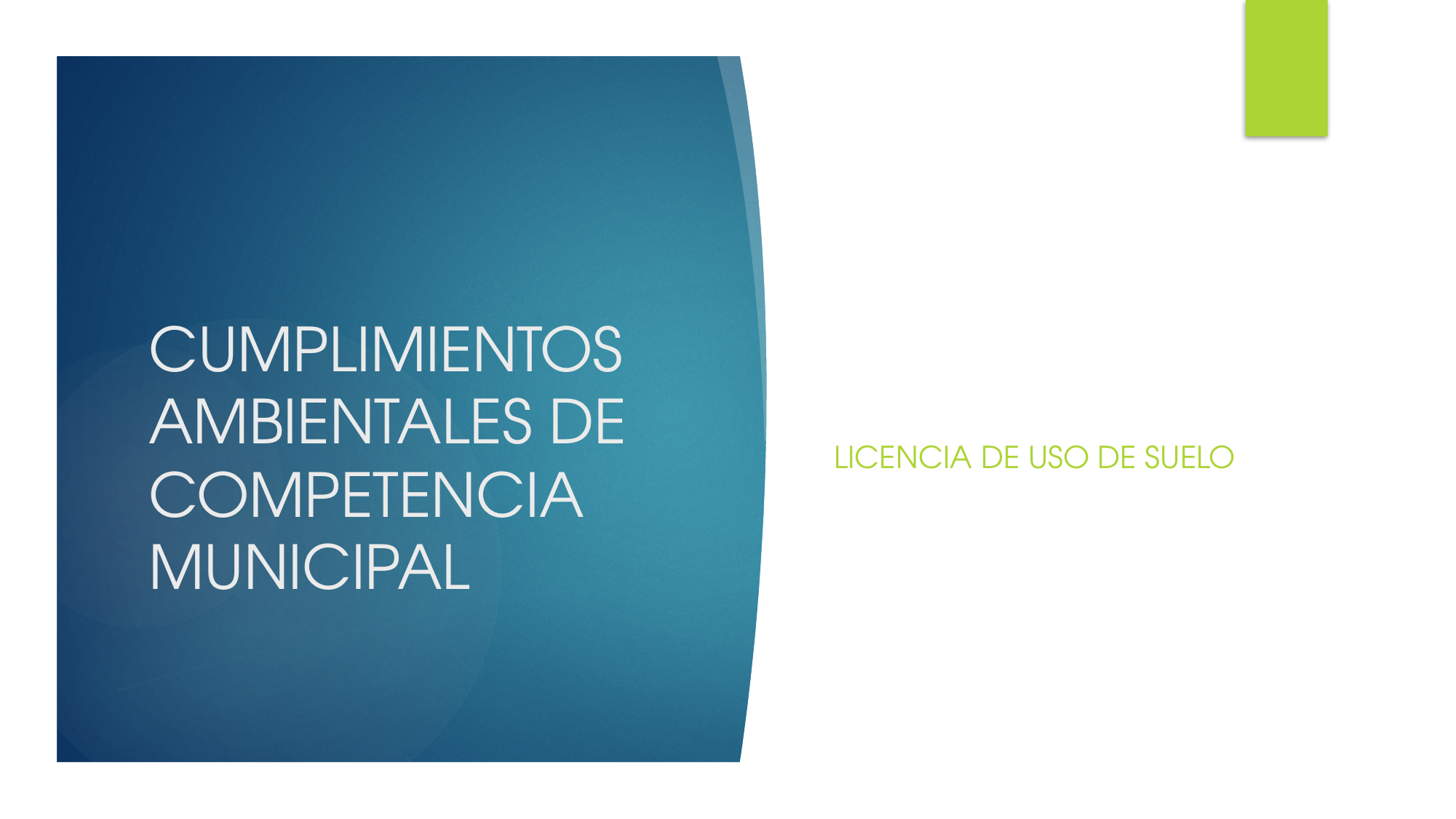

LICENCIA DE USO DE SUELO
# CUMPLIMIENTOS AMBIENTALES DE COMPETENCIA MUNICIPAL